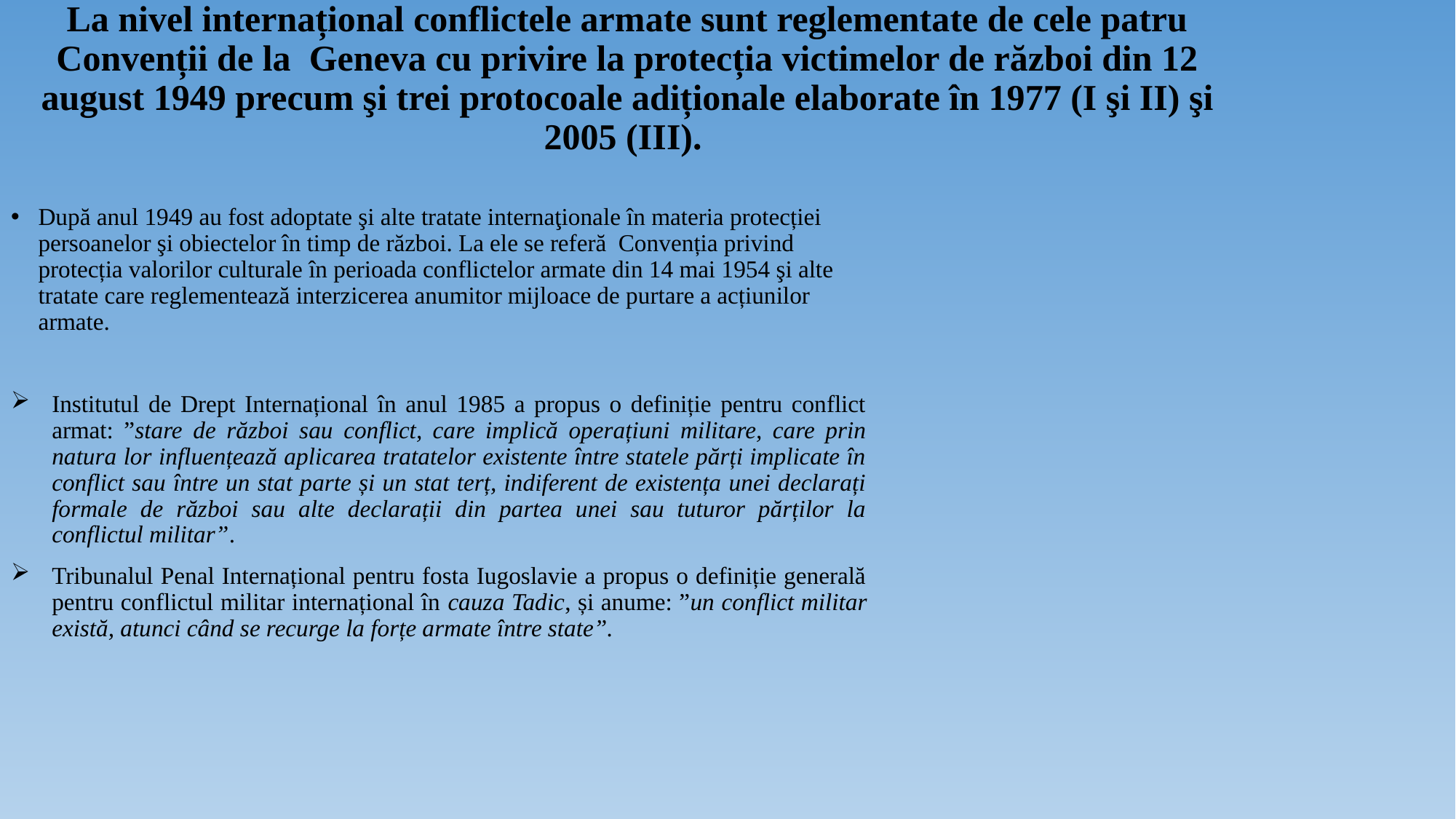

# La nivel internațional conflictele armate sunt reglementate de cele patru Convenții de la  Geneva cu privire la protecția victimelor de război din 12 august 1949 precum şi trei protocoale adiționale elaborate în 1977 (I şi II) şi 2005 (III).
După anul 1949 au fost adoptate şi alte tratate internaţionale în materia protecției persoanelor şi obiectelor în timp de război. La ele se referă  Convenția privind protecția valorilor culturale în perioada conflictelor armate din 14 mai 1954 şi alte tratate care reglementează interzicerea anumitor mijloace de purtare a acțiunilor armate.

Institutul de Drept Internațional în anul 1985 a propus o definiție pentru conflict armat: ”stare de război sau conflict, care implică operațiuni militare, care prin natura lor influențează aplicarea tratatelor existente între statele părți implicate în conflict sau între un stat parte și un stat terț, indiferent de existența unei declarați formale de război sau alte declarații din partea unei sau tuturor părților la conflictul militar”.
Tribunalul Penal Internațional pentru fosta Iugoslavie a propus o definiție generală pentru conflictul militar internațional în cauza Tadic, și anume: ”un conflict militar există, atunci când se recurge la forțe armate între state”.